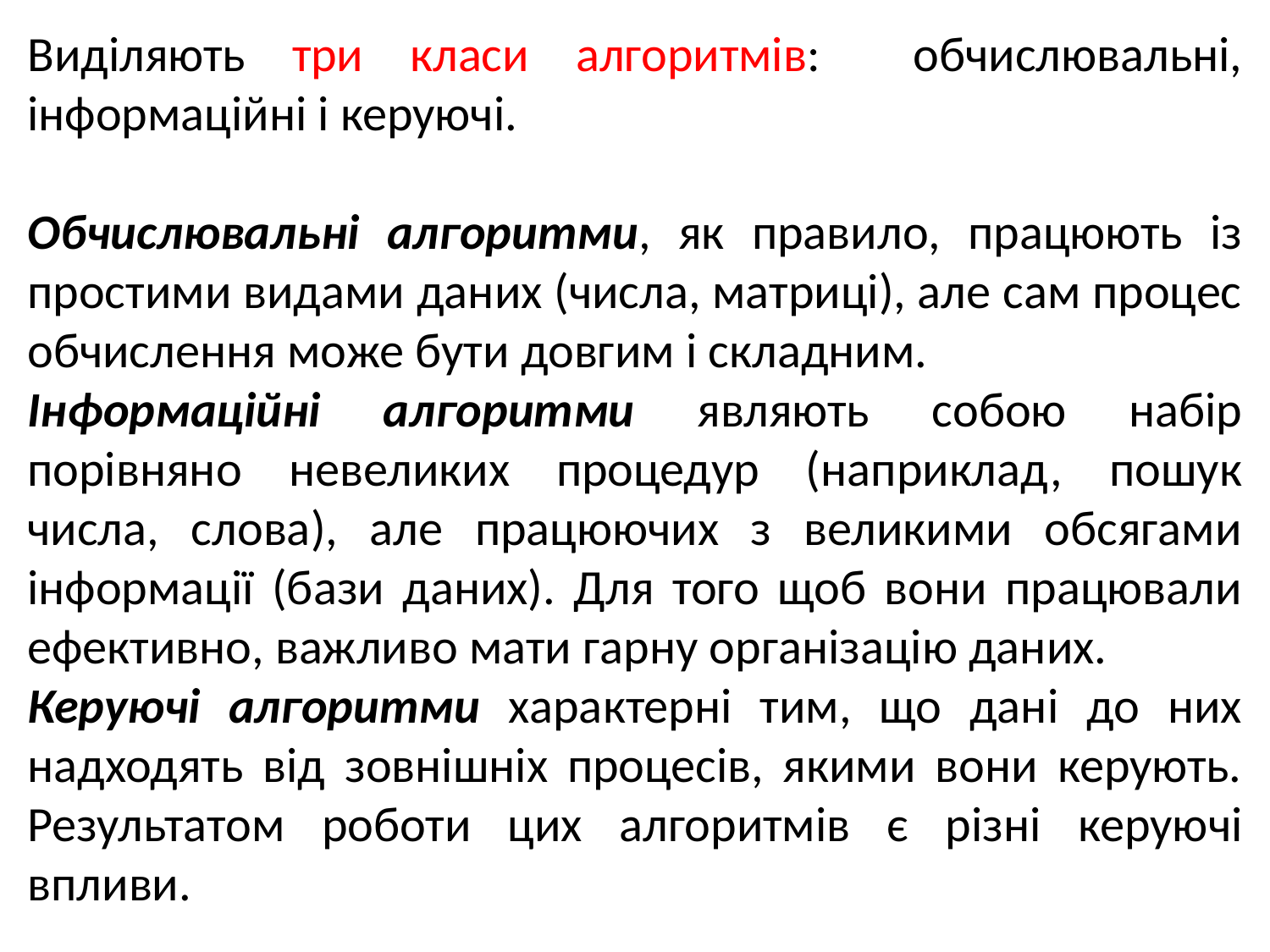

Виділяють три класи алгоритмів:  обчислювальні, інформаційні і керуючі.

Обчислювальні алгоритми, як правило, працюють із простими видами даних (числа, матриці), але сам процес обчислення може бути довгим і складним.
Інформаційні алгоритми являють собою набір порівняно невеликих процедур (наприклад, пошук числа, слова), але працюючих з великими обсягами інформації (бази даних). Для того щоб вони працювали ефективно, важливо мати гарну організацію даних.
Керуючі алгоритми характерні тим, що дані до них надходять від зовнішніх процесів, якими вони керують. Результатом роботи цих алгоритмів є різні керуючі впливи.